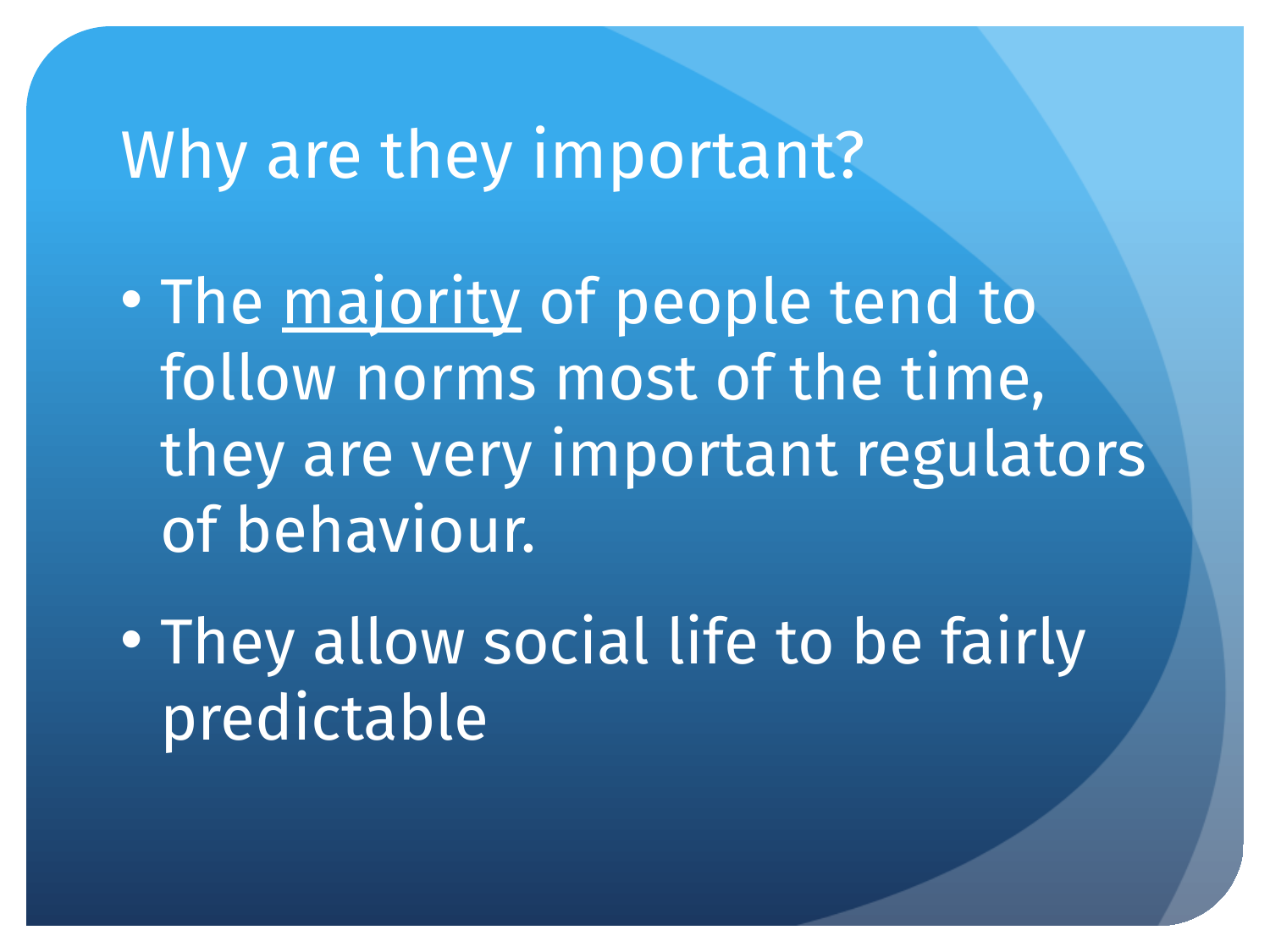

# Why are they important?
The majority of people tend to follow norms most of the time, they are very important regulators of behaviour.
They allow social life to be fairly predictable